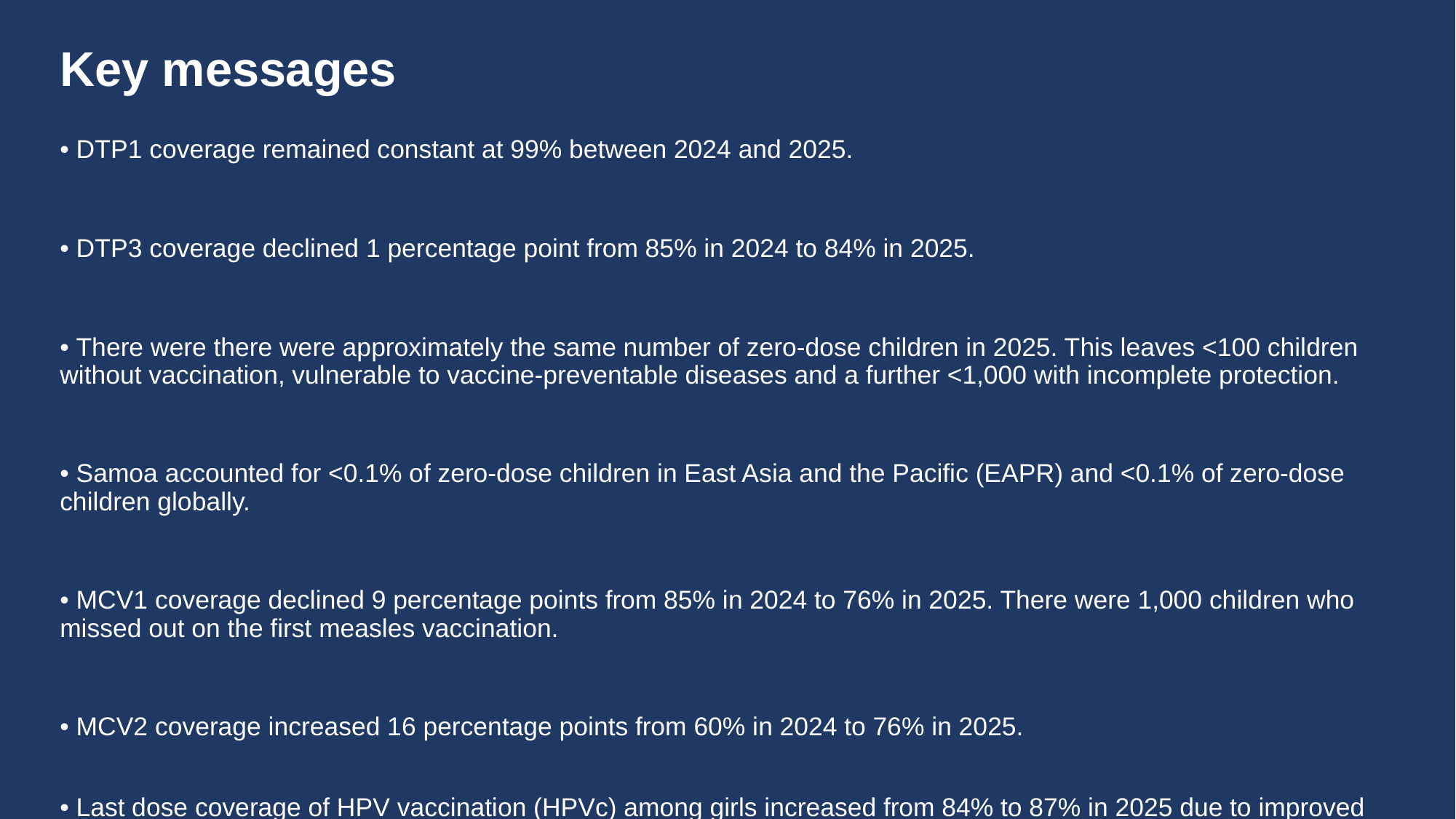

# Key messages
• DTP1 coverage remained constant at 99% between 2024 and 2025.

• DTP3 coverage declined 1 percentage point from 85% in 2024 to 84% in 2025.

• There were there were approximately the same number of zero-dose children in 2025. This leaves <100 children without vaccination, vulnerable to vaccine-preventable diseases and a further <1,000 with incomplete protection.

• Samoa accounted for <0.1% of zero-dose children in East Asia and the Pacific (EAPR) and <0.1% of zero-dose children globally.

• MCV1 coverage declined 9 percentage points from 85% in 2024 to 76% in 2025. There were 1,000 children who missed out on the first measles vaccination.

• MCV2 coverage increased 16 percentage points from 60% in 2024 to 76% in 2025.

• Last dose coverage of HPV vaccination (HPVc) among girls increased from 84% to 87% in 2025 due to improved programme performance.